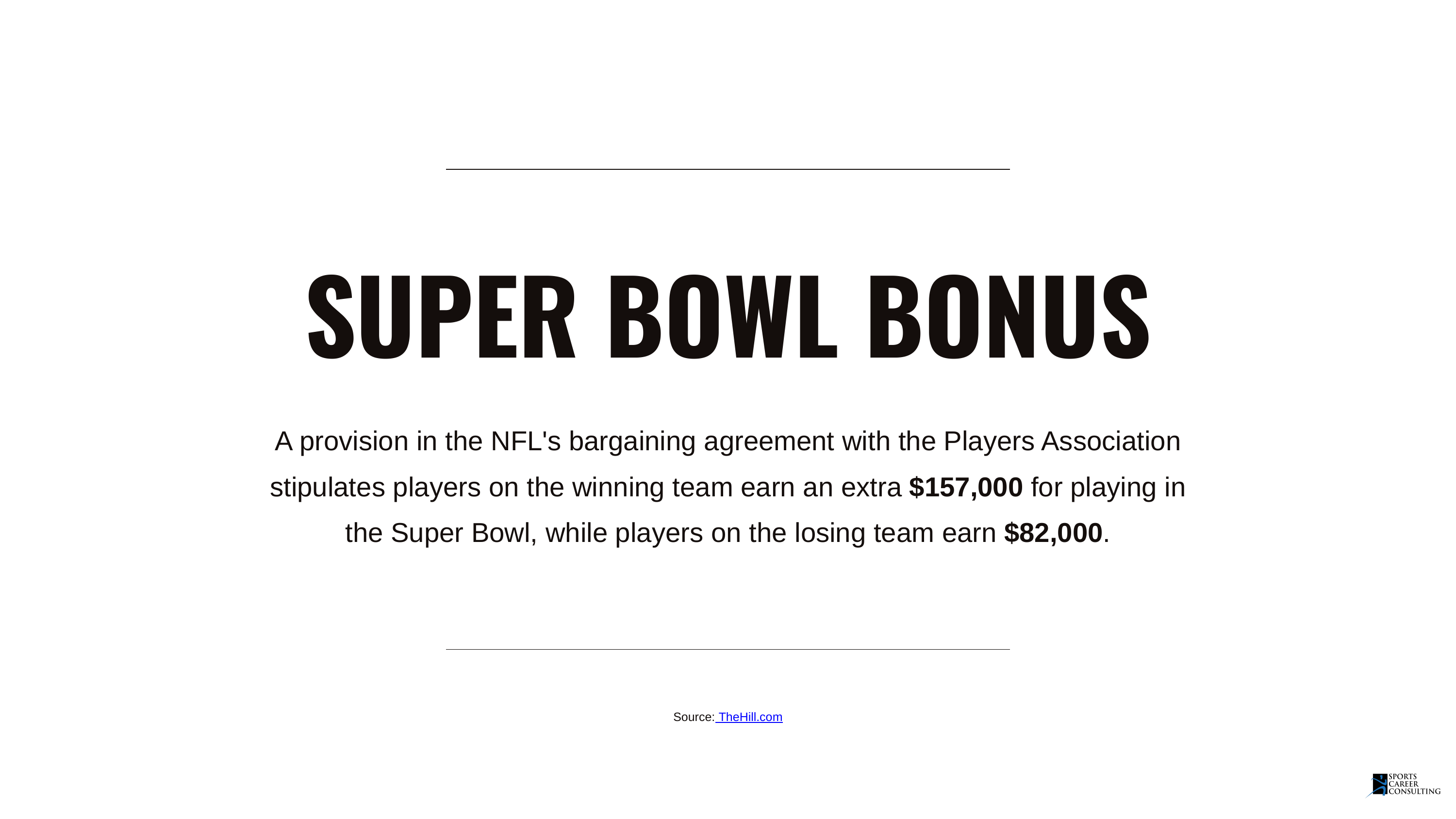

SUPER BOWL BONUS
A provision in the NFL's bargaining agreement with the Players Association stipulates players on the winning team earn an extra $157,000 for playing in the Super Bowl, while players on the losing team earn $82,000.
Source: TheHill.com